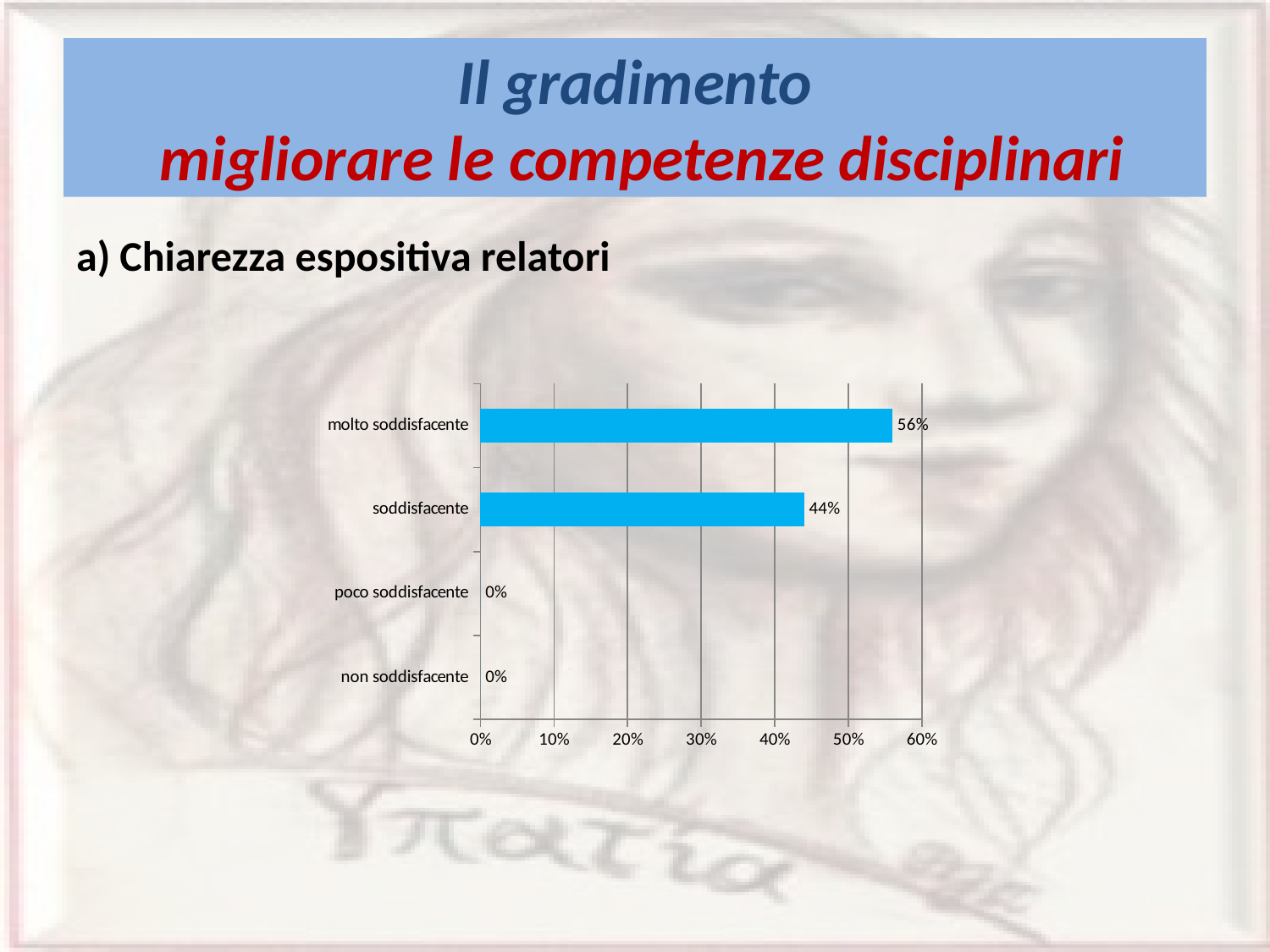

# Il gradimento migliorare le competenze disciplinari
a) Chiarezza espositiva relatori

### Chart

| Category |  |
|---|---|
| non soddisfacente | 0.0 |
| poco soddisfacente | 0.0 |
| soddisfacente | 0.44 |
| molto soddisfacente | 0.56 |